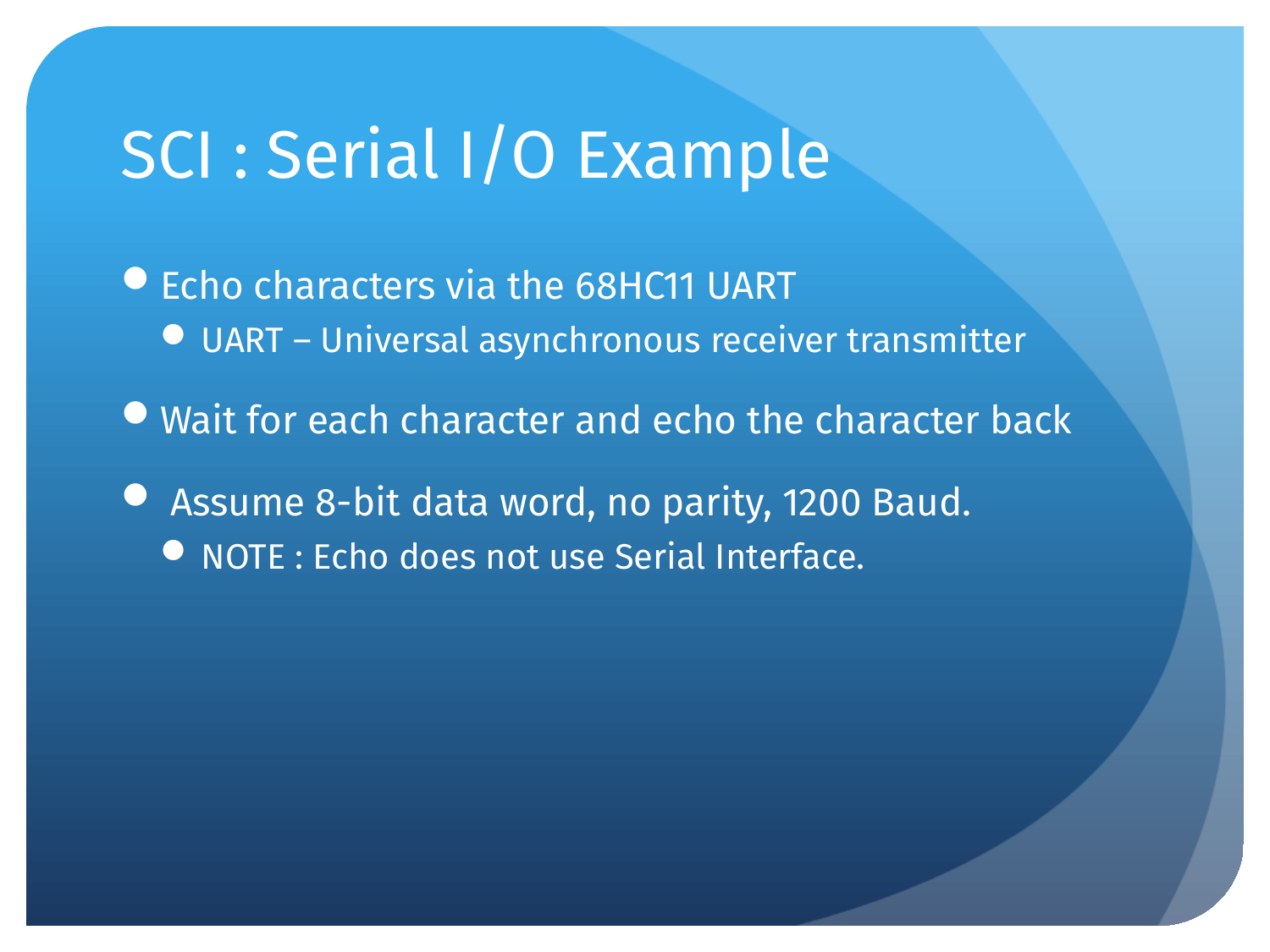

# SCI : Serial I/O Example
Echo characters via the 68HC11 UART
UART – Universal asynchronous receiver transmitter
Wait for each character and echo the character back
 Assume 8-bit data word, no parity, 1200 Baud.
NOTE : Echo does not use Serial Interface.